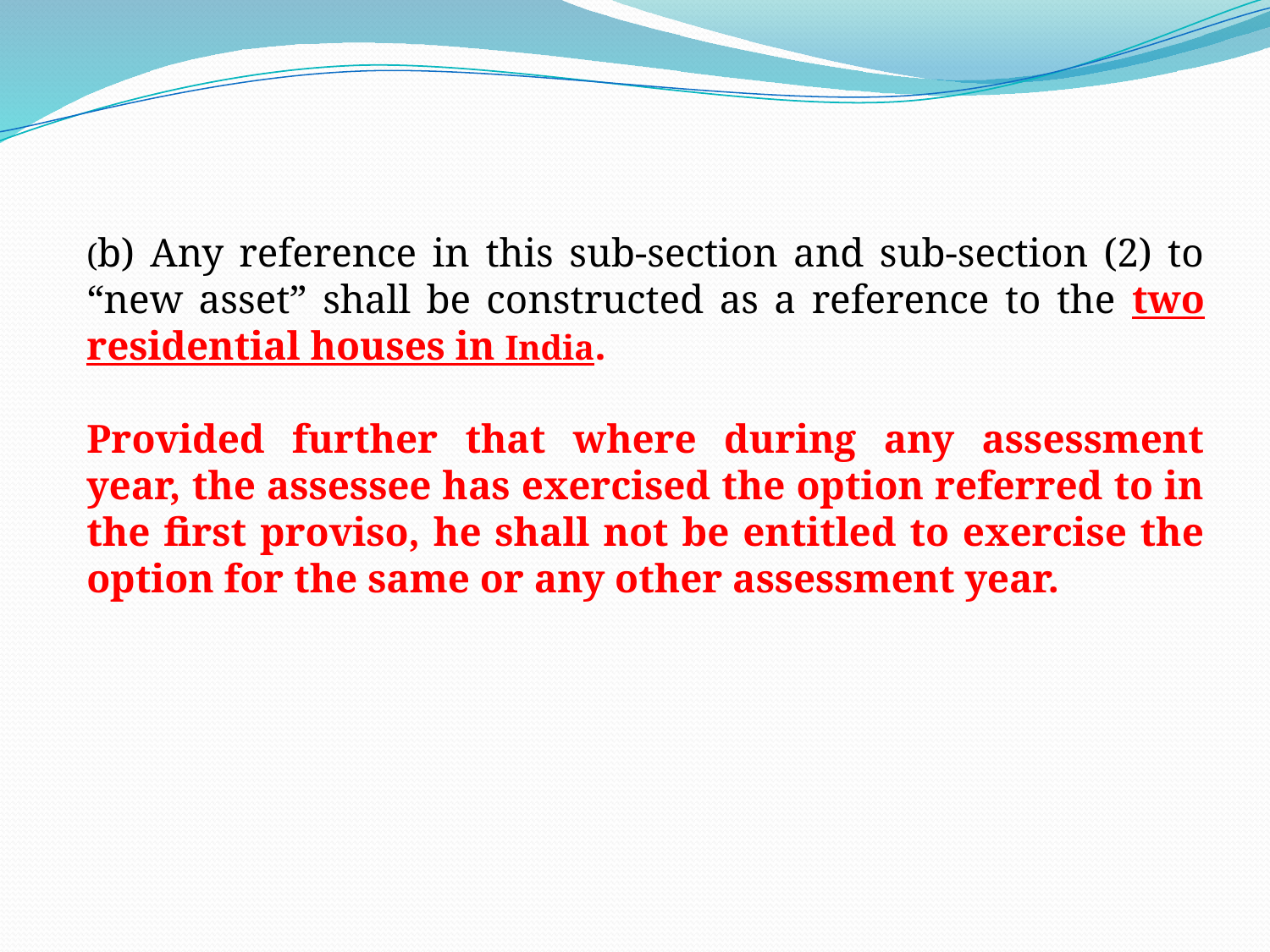

(b) Any reference in this sub-section and sub-section (2) to “new asset” shall be constructed as a reference to the two residential houses in India.

Provided further that where during any assessment year, the assessee has exercised the option referred to in the first proviso, he shall not be entitled to exercise the option for the same or any other assessment year.